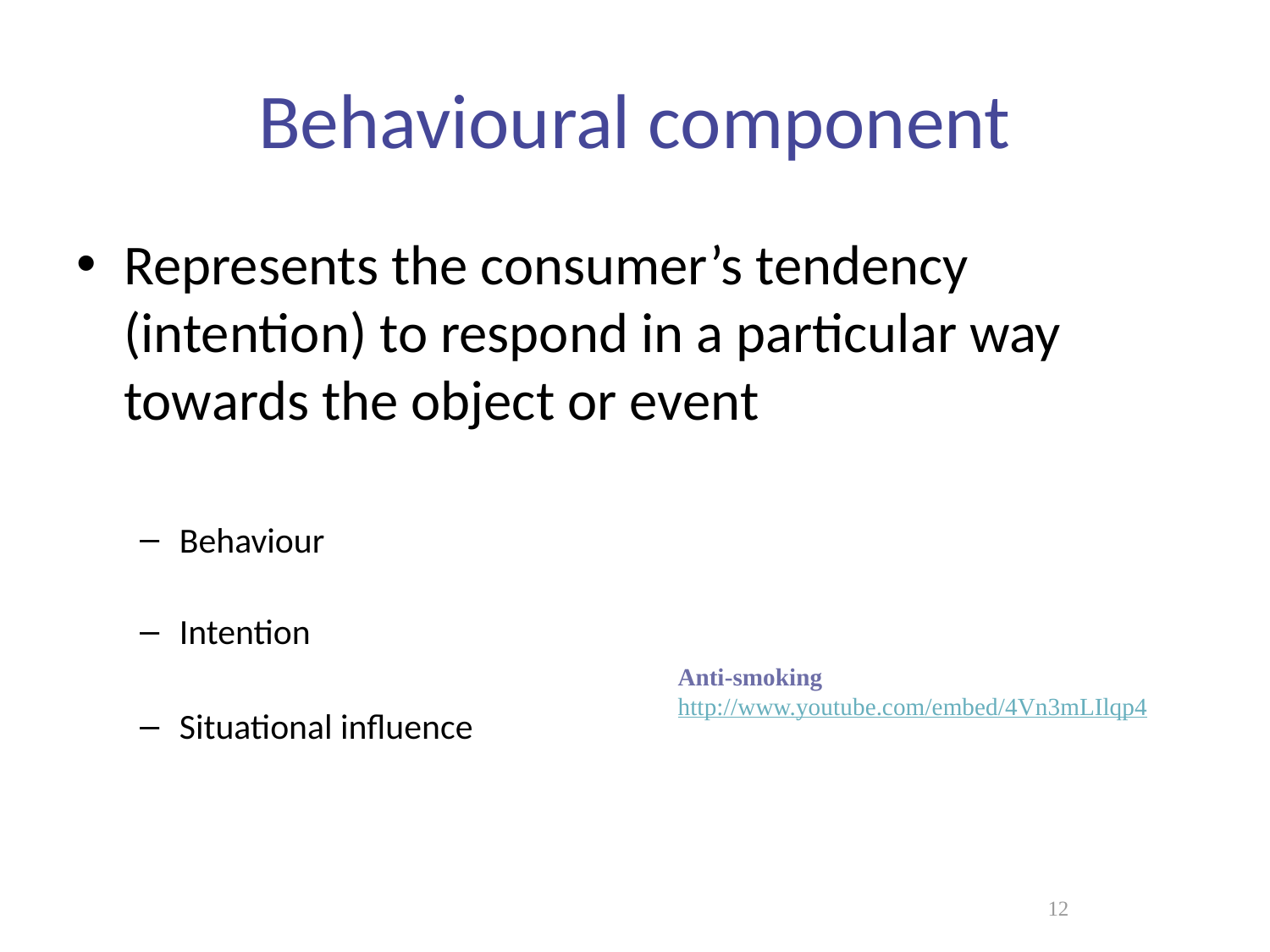

# Behavioural component
Represents the consumer’s tendency (intention) to respond in a particular way towards the object or event

Behaviour
Intention
Situational influence
Anti-smoking
http://www.youtube.com/embed/4Vn3mLIlqp4

12